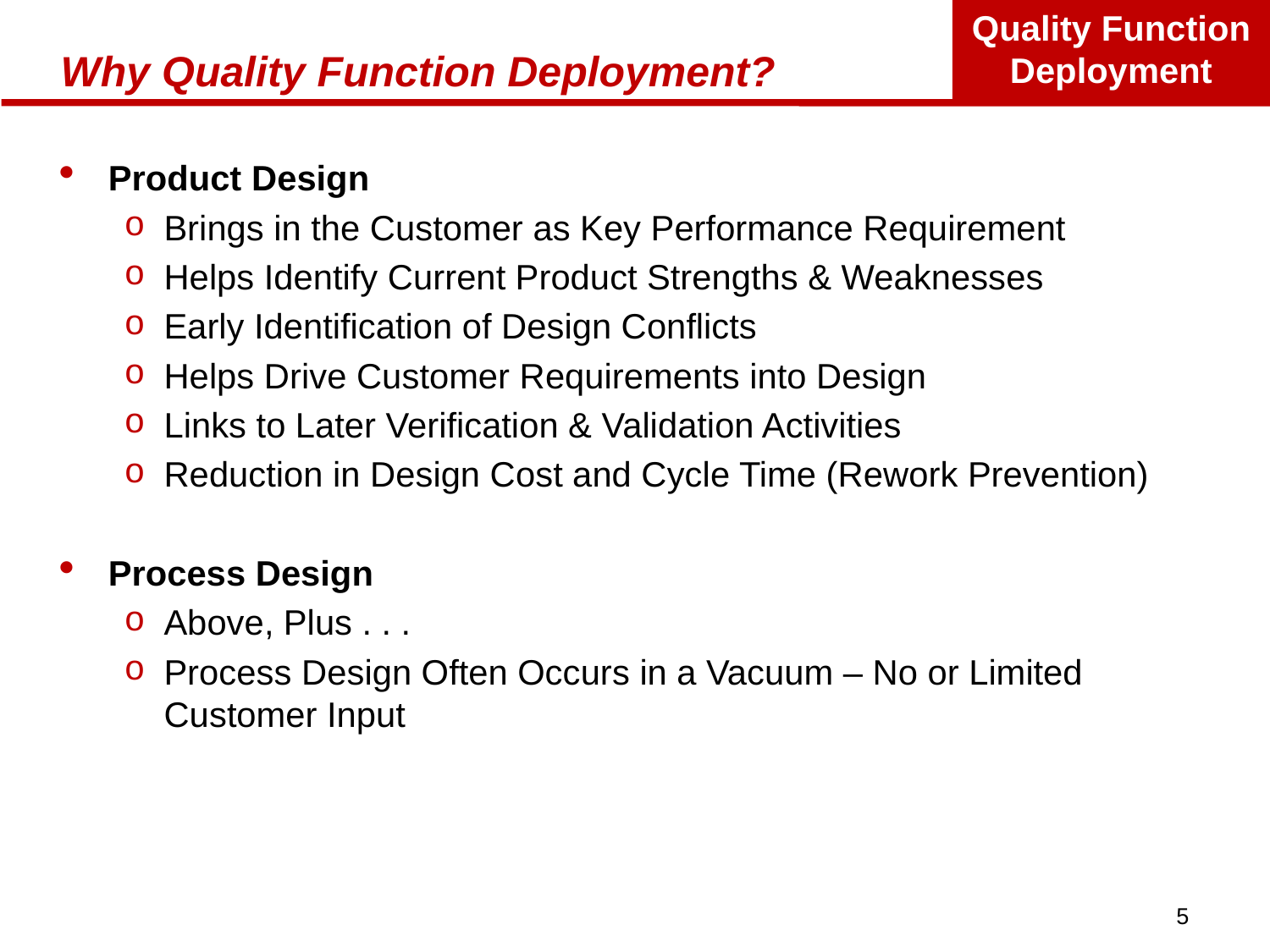

# Why Quality Function Deployment?
Product Design
Brings in the Customer as Key Performance Requirement
Helps Identify Current Product Strengths & Weaknesses
Early Identification of Design Conflicts
Helps Drive Customer Requirements into Design
Links to Later Verification & Validation Activities
Reduction in Design Cost and Cycle Time (Rework Prevention)

Process Design
Above, Plus . . .
Process Design Often Occurs in a Vacuum – No or Limited Customer Input